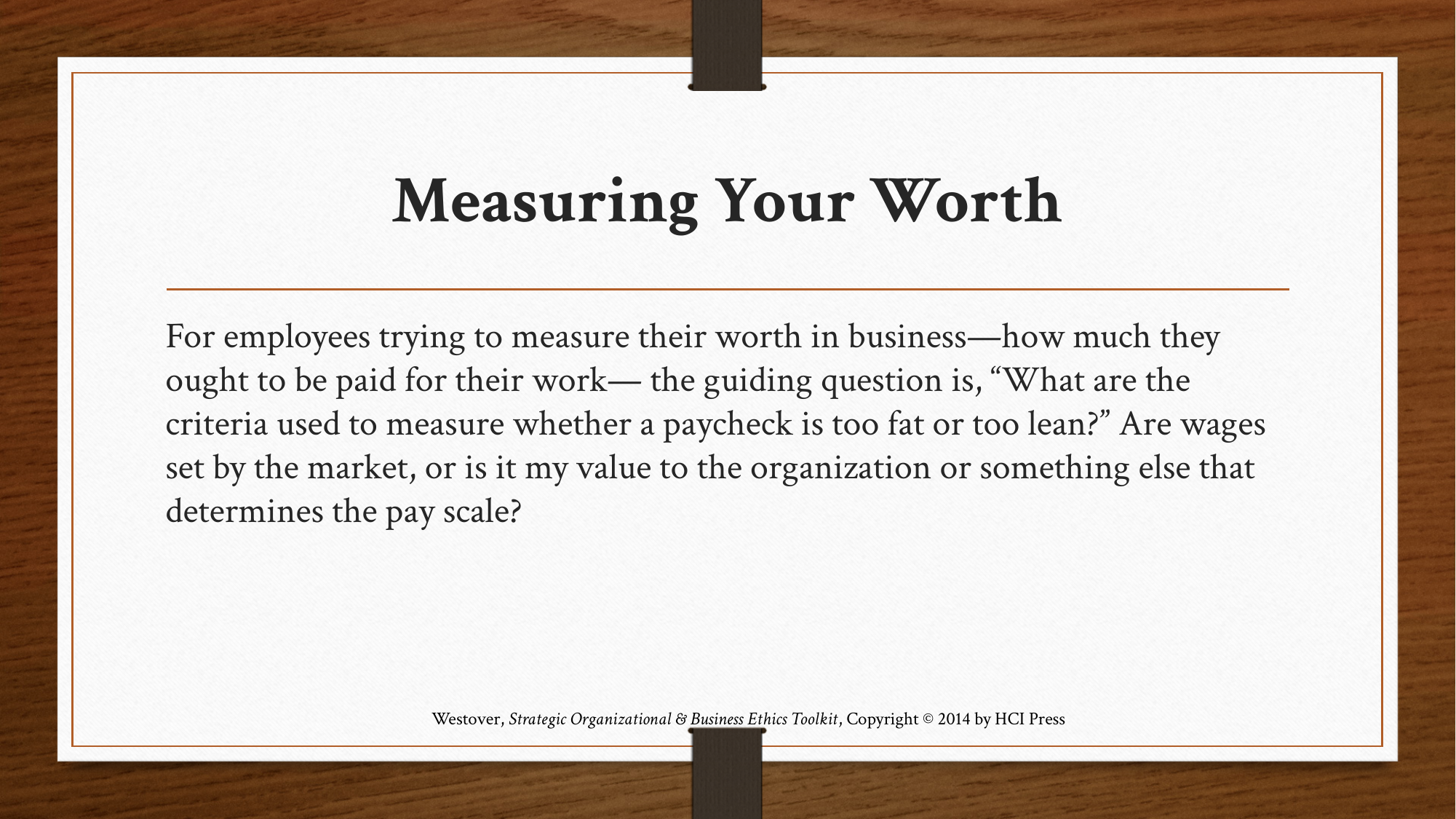

# Measuring Your Worth
For employees trying to measure their worth in business—how much they ought to be paid for their work— the guiding question is, “What are the criteria used to measure whether a paycheck is too fat or too lean?” Are wages set by the market, or is it my value to the organization or something else that determines the pay scale?
Westover, Strategic Organizational & Business Ethics Toolkit, Copyright © 2014 by HCI Press